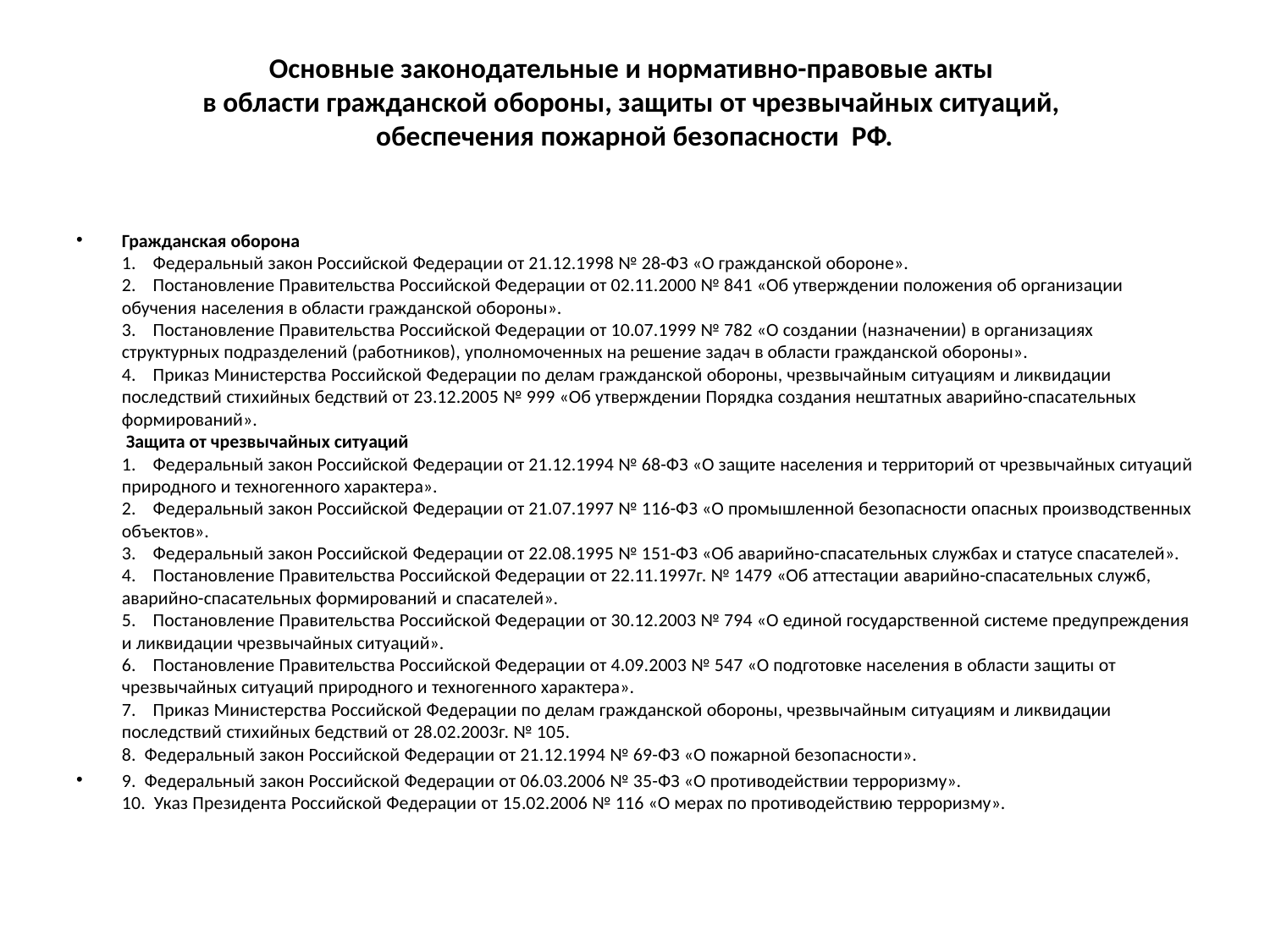

# Основные законодательные и нормативно-правовые акты  в области гражданской обороны, защиты от чрезвычайных ситуаций,  обеспечения пожарной безопасности  РФ.
Гражданская оборона
1.    Федеральный закон Российской Федерации от 21.12.1998 № 28-ФЗ «О гражданской обороне».
2.    Постановление Правительства Российской Федерации от 02.11.2000 № 841 «Об утверждении положения об организации обучения населения в области гражданской обороны».
3.    Постановление Правительства Российской Федерации от 10.07.1999 № 782 «О создании (назначении) в организациях структурных подразделений (работников), уполномоченных на решение задач в области гражданской обороны».
4.    Приказ Министерства Российской Федерации по делам гражданской обороны, чрезвычайным ситуациям и ликвидации последствий стихийных бедствий от 23.12.2005 № 999 «Об утверждении Порядка создания нештатных аварийно-спасательных формирований».
 Защита от чрезвычайных ситуаций
1.    Федеральный закон Российской Федерации от 21.12.1994 № 68-ФЗ «О защите населения и территорий от чрезвычайных ситуаций природного и техногенного характера».
2.    Федеральный закон Российской Федерации от 21.07.1997 № 116-ФЗ «О промышленной безопасности опасных производственных объектов».
3.    Федеральный закон Российской Федерации от 22.08.1995 № 151-ФЗ «Об аварийно-спасательных службах и статусе спасателей».
4.    Постановление Правительства Российской Федерации от 22.11.1997г. № 1479 «Об аттестации аварийно-спасательных служб, аварийно-спасательных формирований и спасателей».
5.    Постановление Правительства Российской Федерации от 30.12.2003 № 794 «О единой государственной системе предупреждения и ликвидации чрезвычайных ситуаций».
6.    Постановление Правительства Российской Федерации от 4.09.2003 № 547 «О подготовке населения в области защиты от чрезвычайных ситуаций природного и техногенного характера».
7.    Приказ Министерства Российской Федерации по делам гражданской обороны, чрезвычайным ситуациям и ликвидации последствий стихийных бедствий от 28.02.2003г. № 105.
8.  Федеральный закон Российской Федерации от 21.12.1994 № 69-ФЗ «О пожарной безопасности».
9.  Федеральный закон Российской Федерации от 06.03.2006 № 35-ФЗ «О противодействии терроризму».
10.  Указ Президента Российской Федерации от 15.02.2006 № 116 «О мерах по противодействию терроризму».